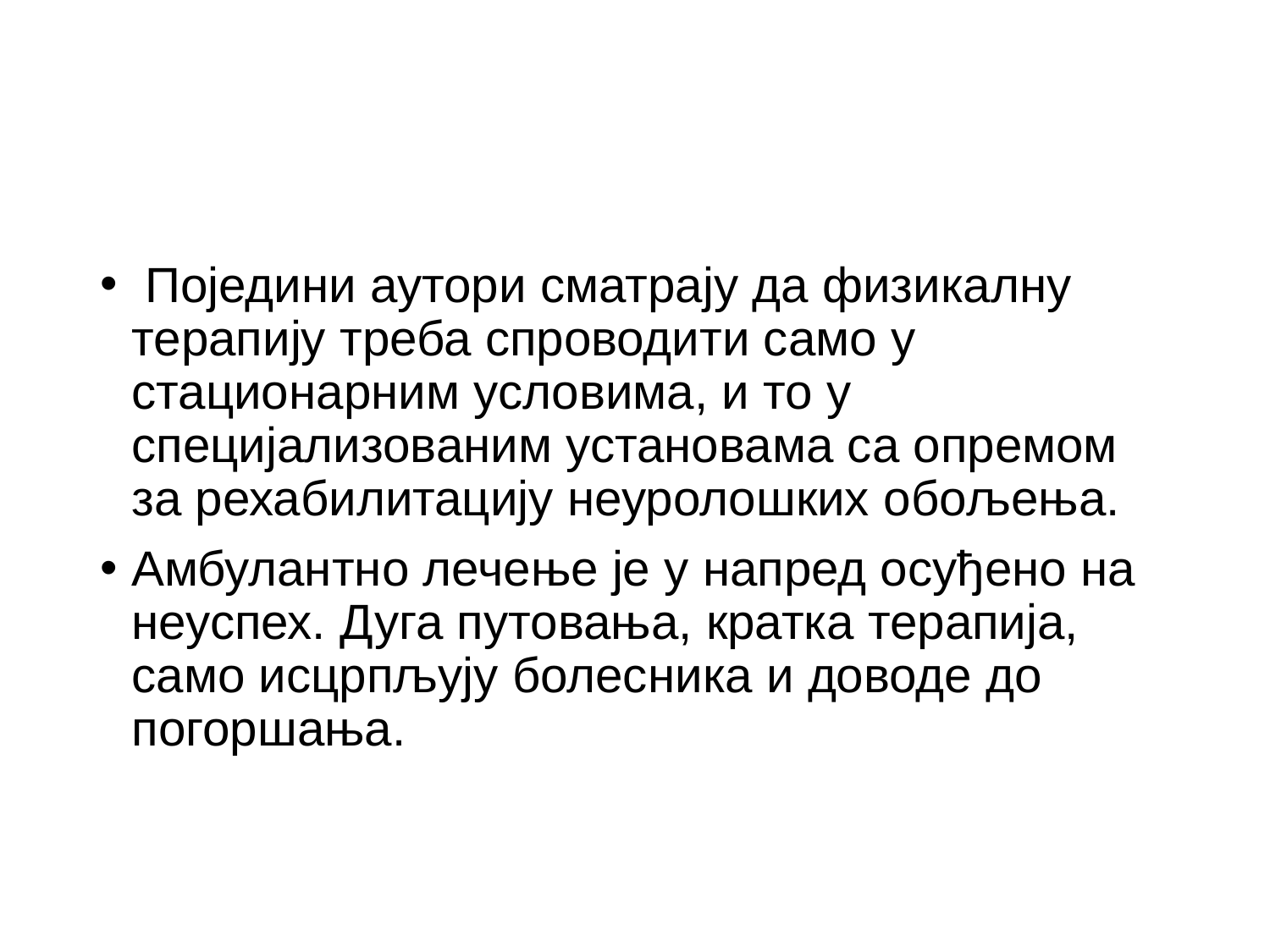

Поједини аутори сматрају да физикалну терапију треба спроводити само у стационарним условима, и то у специјализованим установама са опремом за рехабилитацију неуролошких обољења.
Амбулантно лечење је у напред осуђено на неуспех. Дуга путовања, кратка терапија, само исцрпљују болесника и доводе до погоршања.